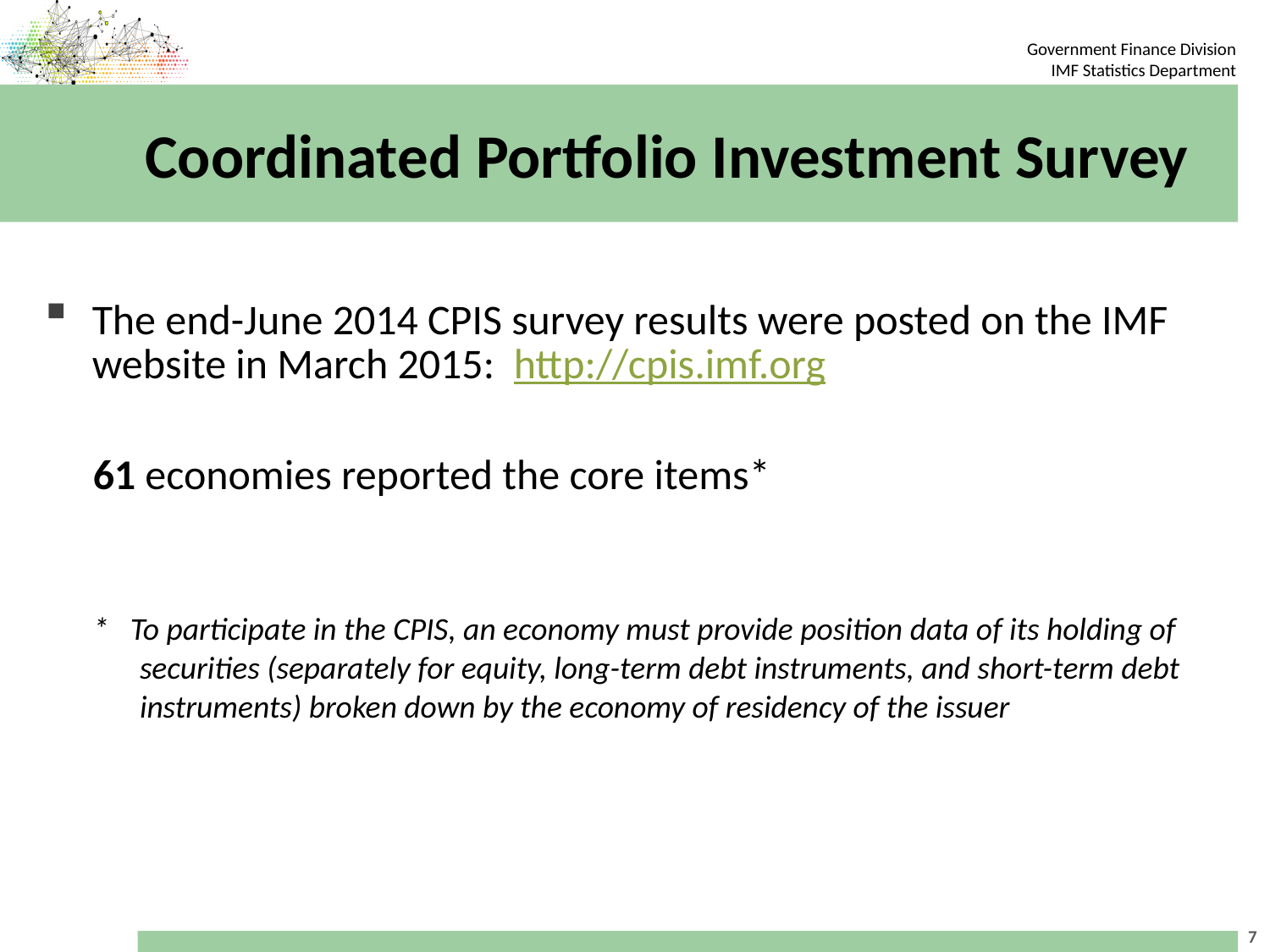

# Coordinated Portfolio Investment Survey

The end-June 2014 CPIS survey results were posted on the IMF website in March 2015:  http://cpis.imf.org

61 economies reported the core items*

*   To participate in the CPIS, an economy must provide position data of its holding of securities (separately for equity, long-term debt instruments, and short-term debt instruments) broken down by the economy of residency of the issuer
7